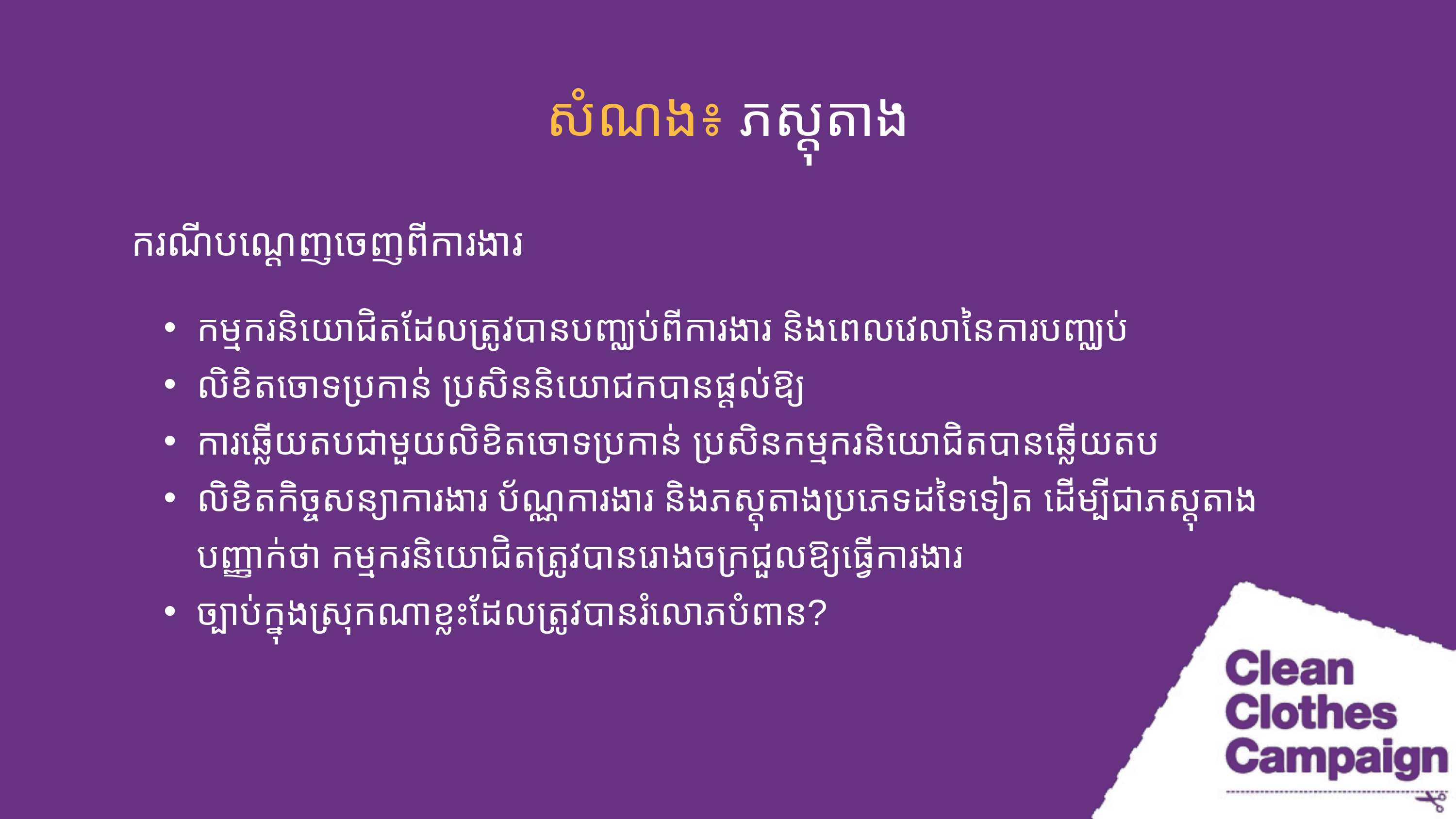

សំណង៖ ភស្តុ​តាង​
ករណី​បណ្ដេញចេញពីការងារ

កម្មករនិយោជិតដែលត្រូវបានបញ្ឈប់ពីការងារ និងពេលវេលានៃការបញ្ឈប់​
លិខិតចោទប្រកាន់ ប្រសិននិយោជកបានផ្ដល់ឱ្យ
ការឆ្លើយតបជាមួយលិខិតចោទប្រកាន់ ប្រសិនកម្មករនិយោជិតបានឆ្លើយតប
លិខិតកិច្ចសន្យាការងារ ប័ណ្ណការងារ និងភស្ដុតាងប្រភេទដទៃទៀត ដើម្បីជាភស្ដុតាងបញ្ញាក់ថា កម្មករនិយោជិតត្រូវបានរោងចក្រជួលឱ្យធ្វើការងារ
ច្បាប់ក្នុងស្រុកណាខ្លះដែលត្រូវបានរំលោភបំពាន?